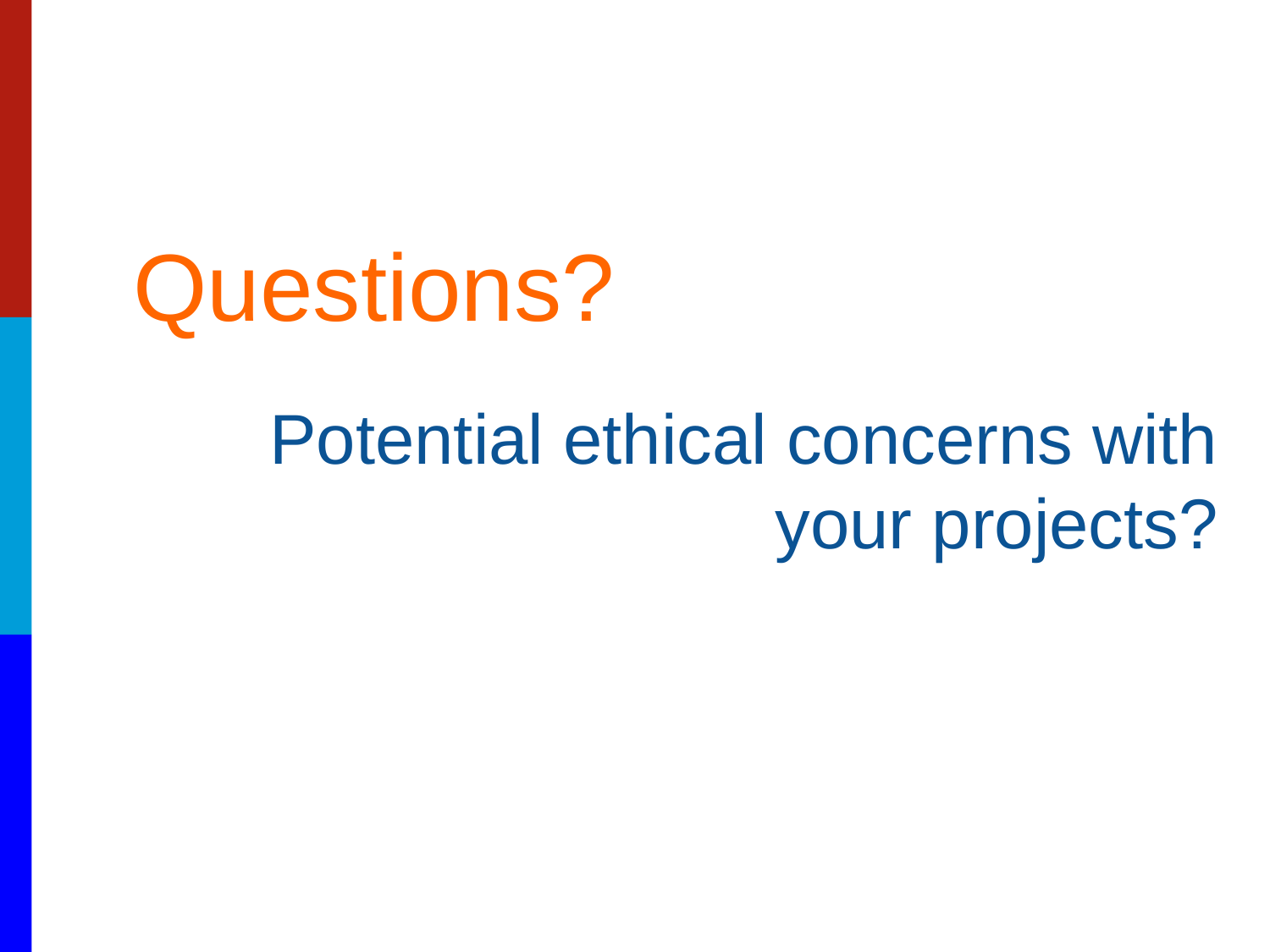

# Questions?
Potential ethical concerns with your projects?